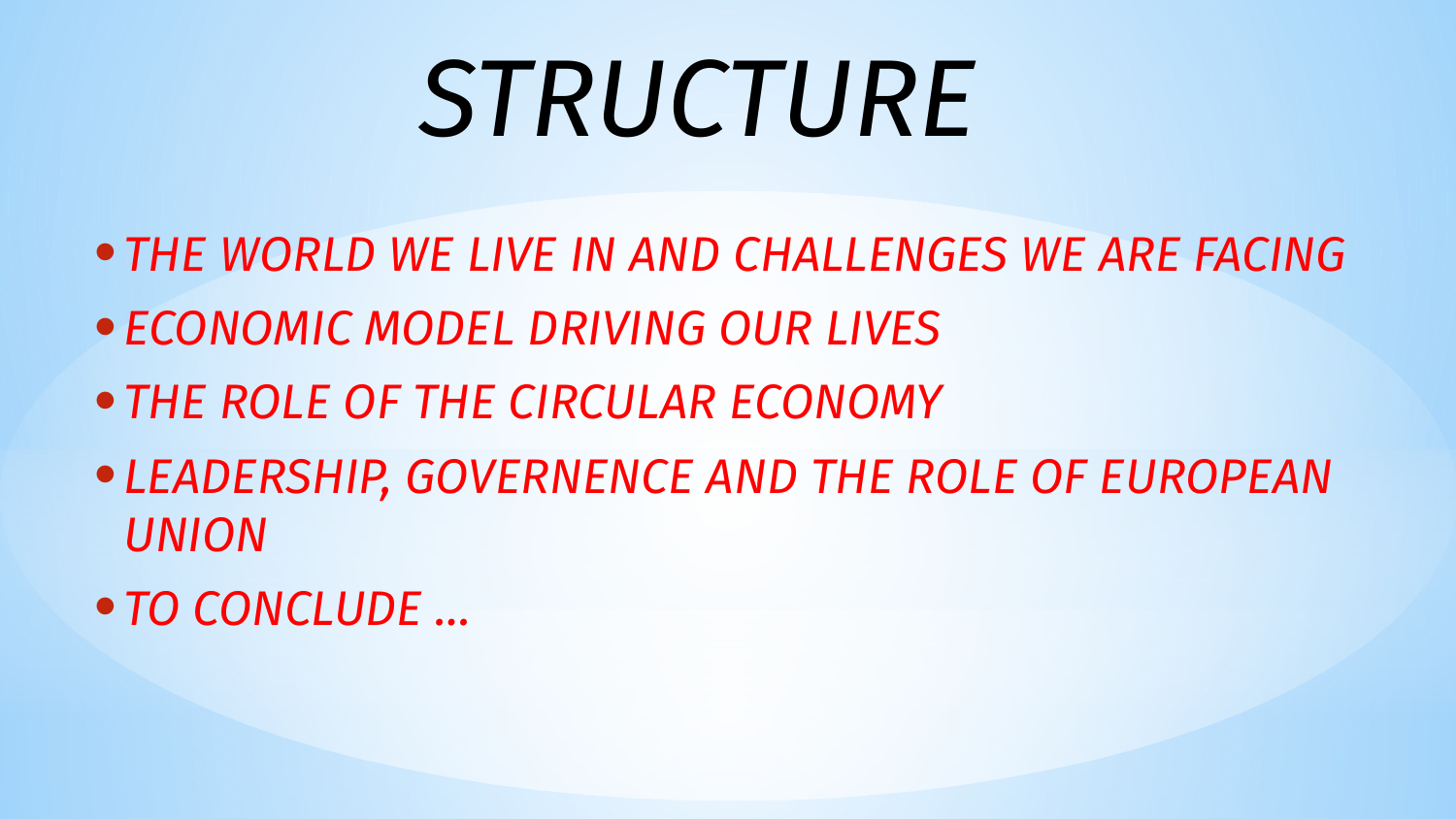

STRUCTURE
THE WORLD WE LIVE IN AND CHALLENGES WE ARE FACING
ECONOMIC MODEL DRIVING OUR LIVES
THE ROLE OF THE CIRCULAR ECONOMY
LEADERSHIP, GOVERNENCE AND THE ROLE OF EUROPEAN UNION
TO CONCLUDE …